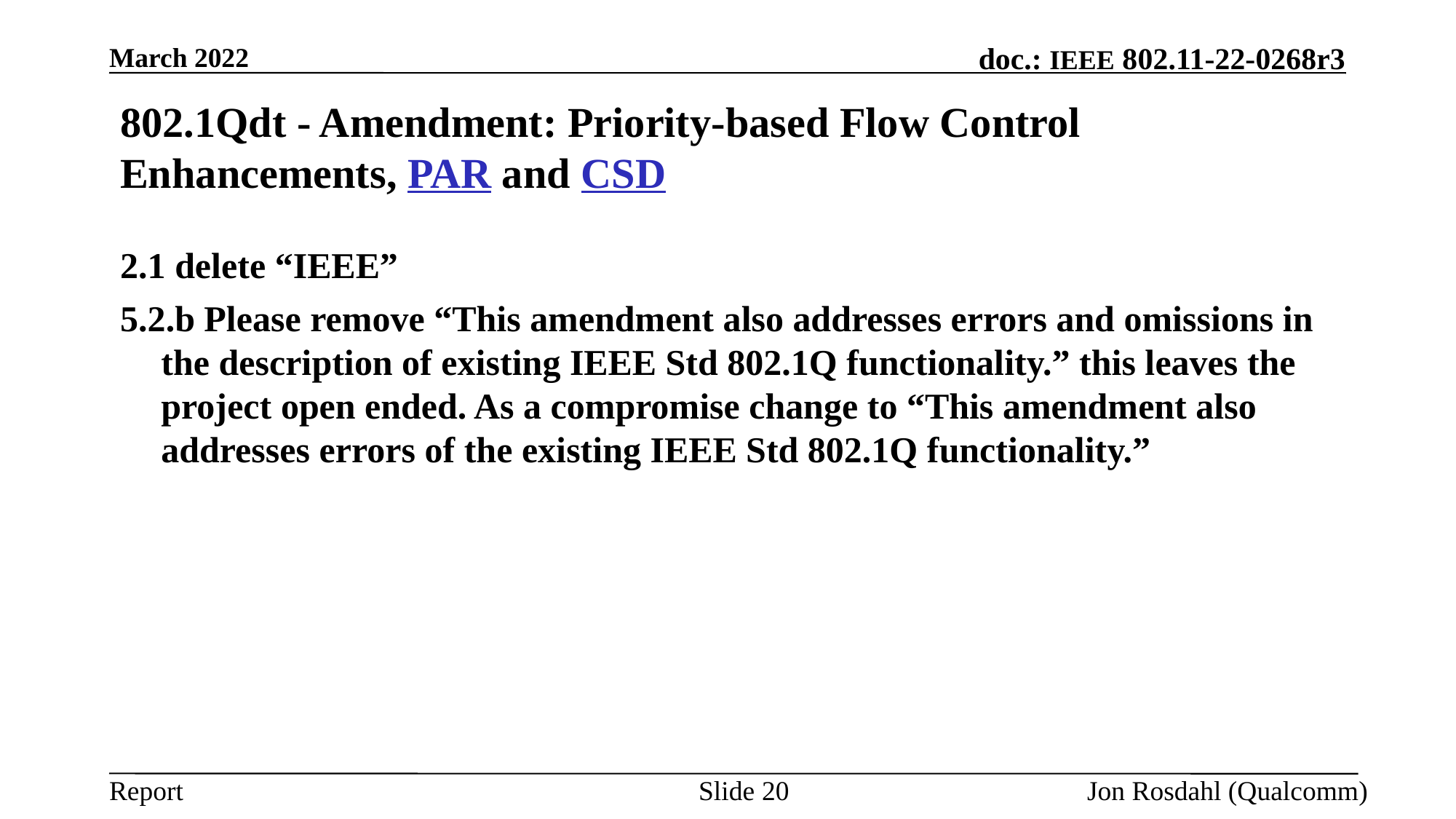

March 2022
# 802.1Qdt - Amendment: Priority-based Flow Control Enhancements, PAR and CSD
2.1 delete “IEEE”
5.2.b Please remove “This amendment also addresses errors and omissions in the description of existing IEEE Std 802.1Q functionality.” this leaves the project open ended. As a compromise change to “This amendment also addresses errors of the existing IEEE Std 802.1Q functionality.”

Slide 20
Jon Rosdahl (Qualcomm)